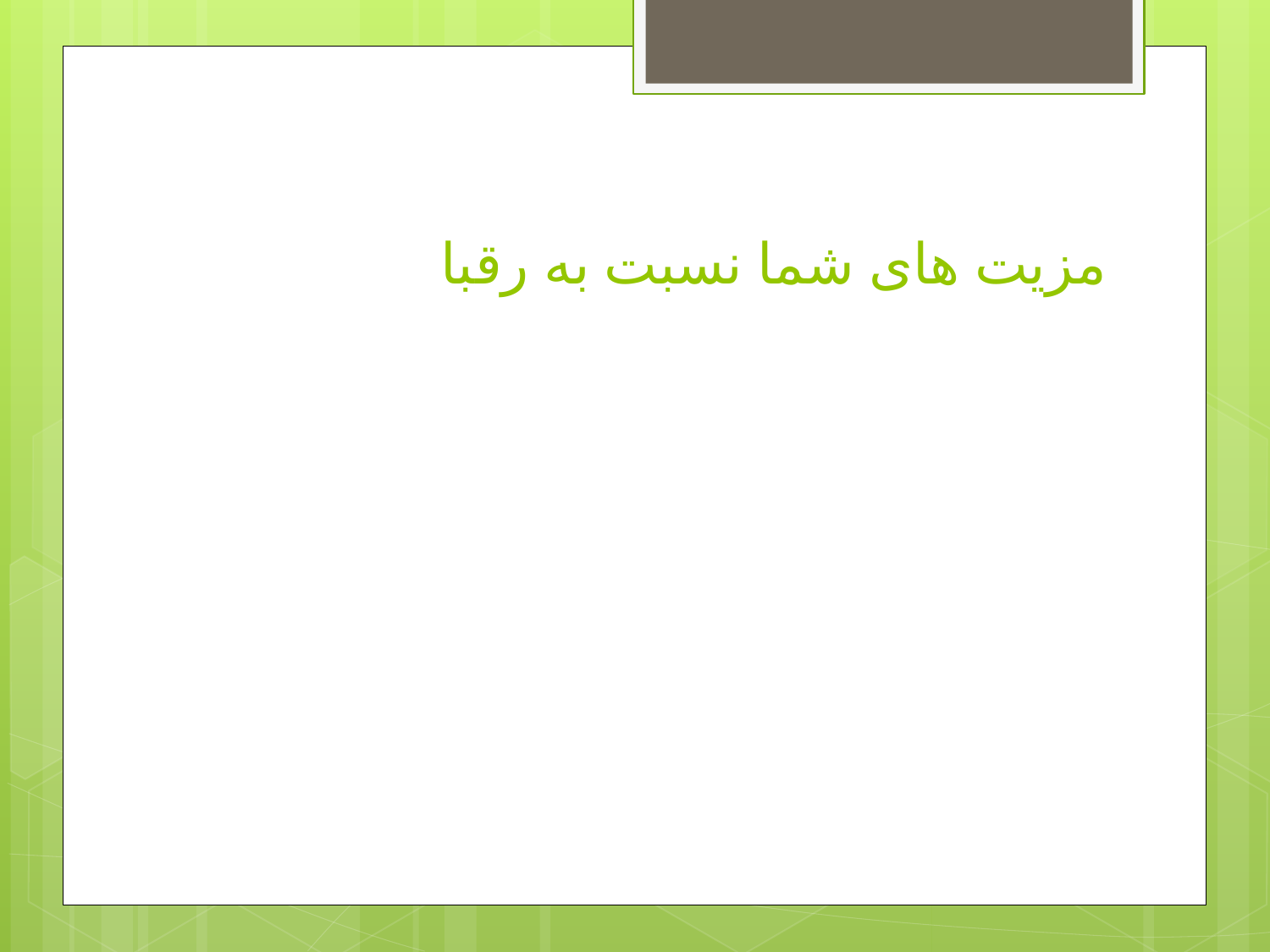

# مزیت های شما نسبت به رقبا